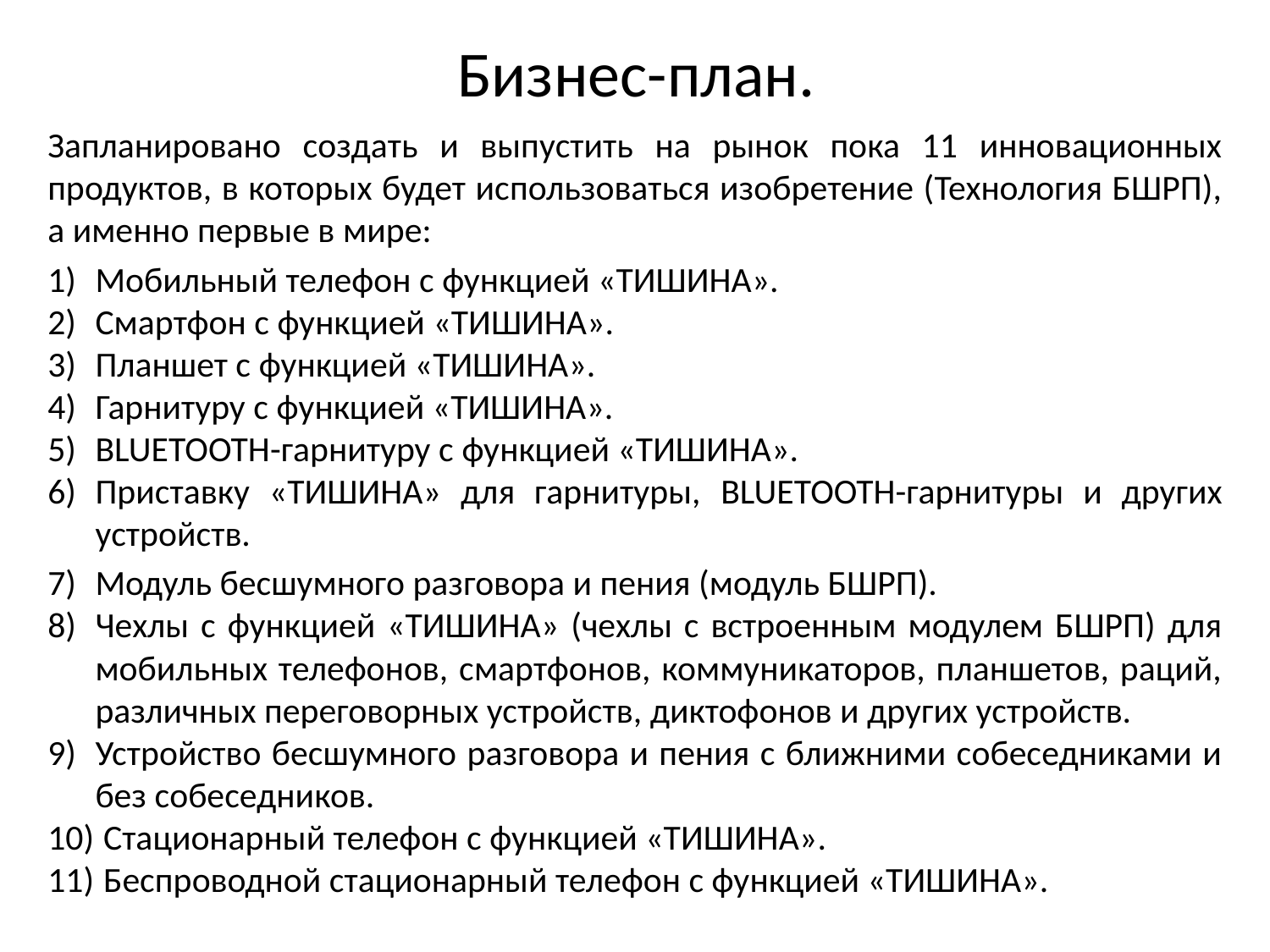

# Бизнес-план.
Запланировано создать и выпустить на рынок пока 11 инновационных продуктов, в которых будет использоваться изобретение (Технология БШРП), а именно первые в мире:
Мобильный телефон с функцией «ТИШИНА».
Смартфон с функцией «ТИШИНА».
Планшет с функцией «ТИШИНА».
Гарнитуру с функцией «ТИШИНА».
BLUETOOTH-гарнитуру с функцией «ТИШИНА».
Приставку «ТИШИНА» для гарнитуры, BLUETOOTH-гарнитуры и других устройств.
Модуль бесшумного разговора и пения (модуль БШРП).
Чехлы с функцией «ТИШИНА» (чехлы с встроенным модулем БШРП) для мобильных телефонов, смартфонов, коммуникаторов, планшетов, раций, различных переговорных устройств, диктофонов и других устройств.
Устройство бесшумного разговора и пения с ближними собеседниками и без собеседников.
 Стационарный телефон с функцией «ТИШИНА».
 Беспроводной стационарный телефон с функцией «ТИШИНА».